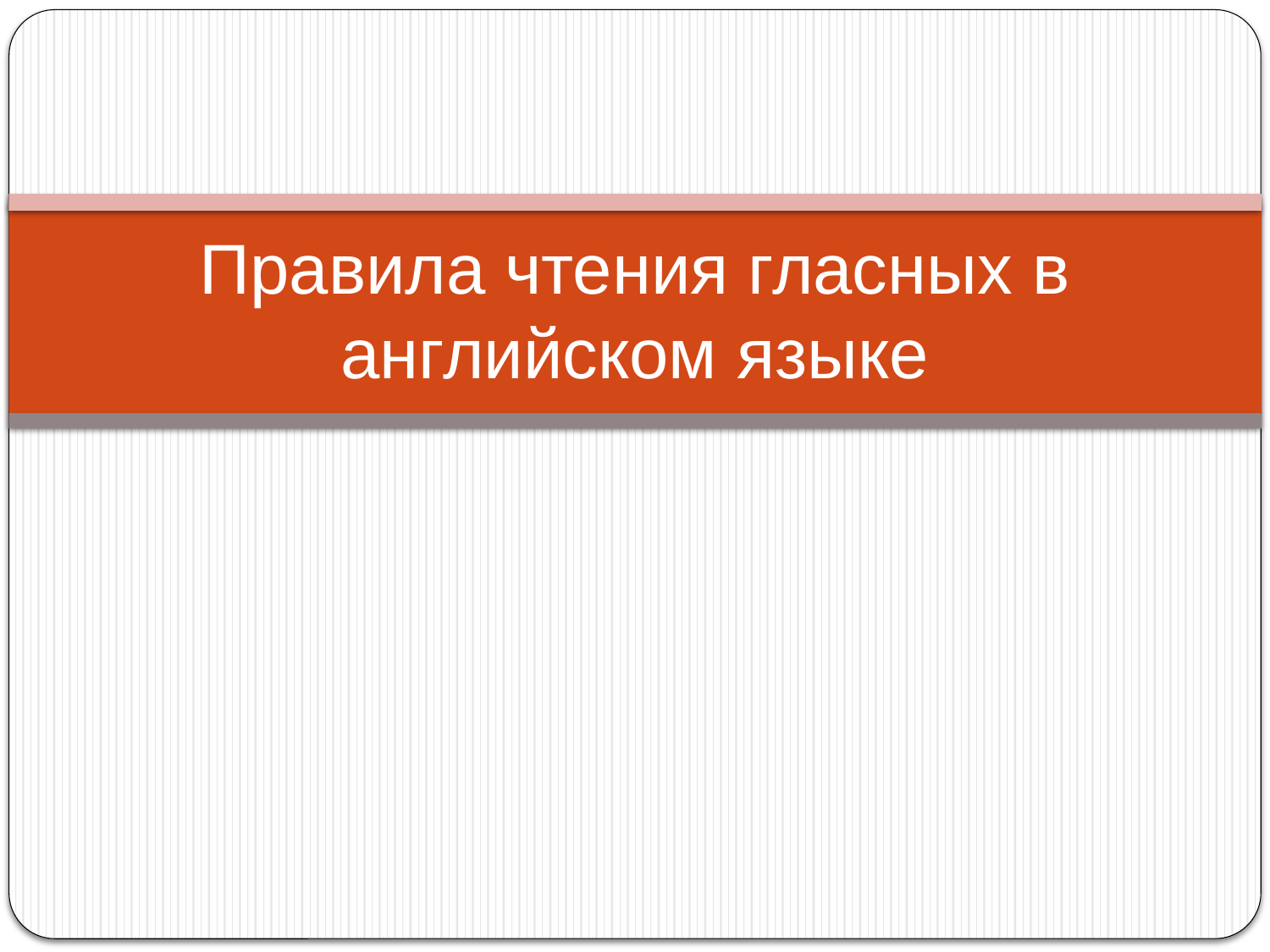

# Правила чтения гласных в английском языке